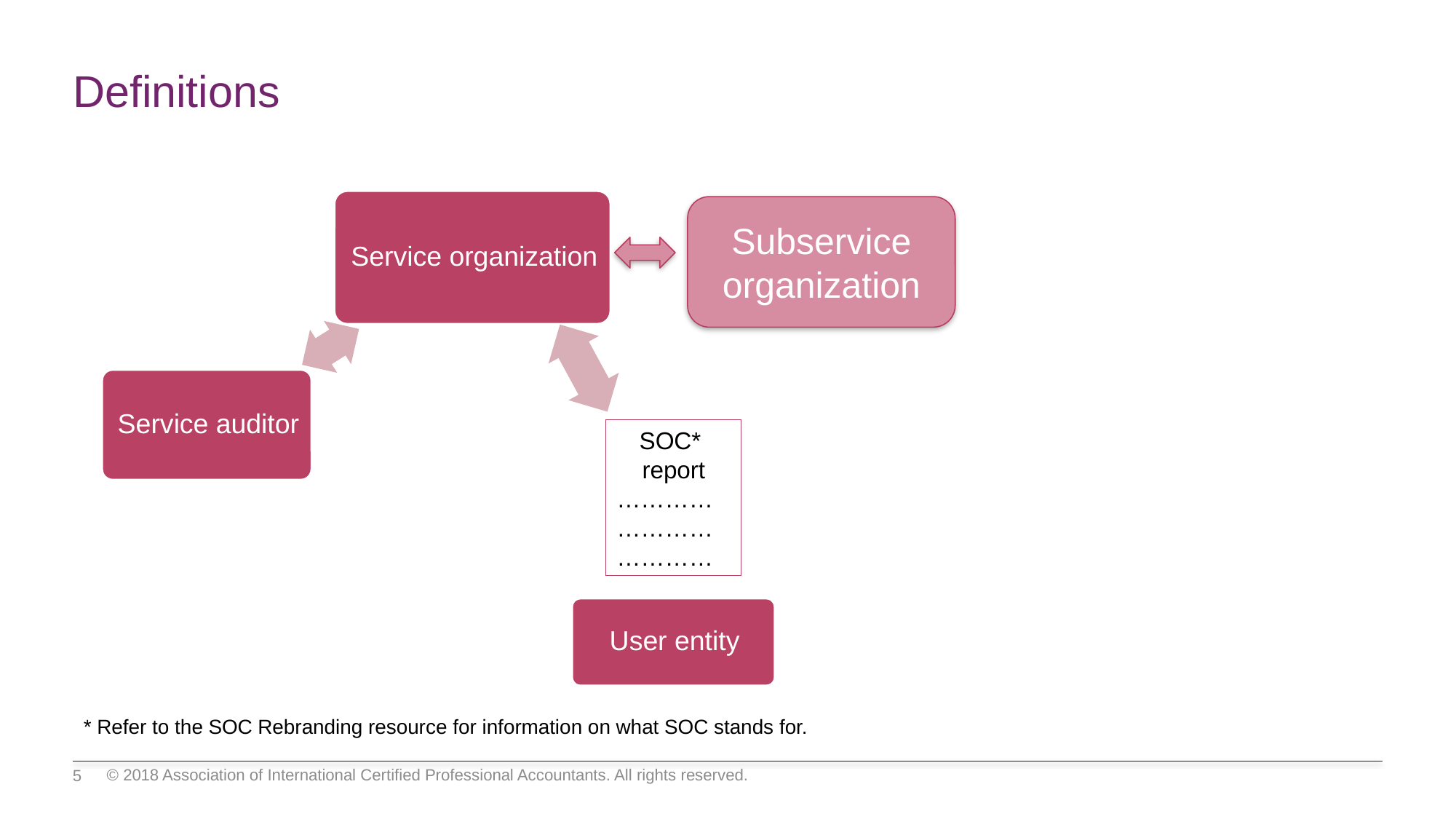

# Definitions
Service organization

User entity

Service auditor

Subservice organization

SOC*  report
………………………………
* Refer to the SOC Rebranding resource for information on what SOC stands for.
© 2018 Association of International Certified Professional Accountants. All rights reserved.
5